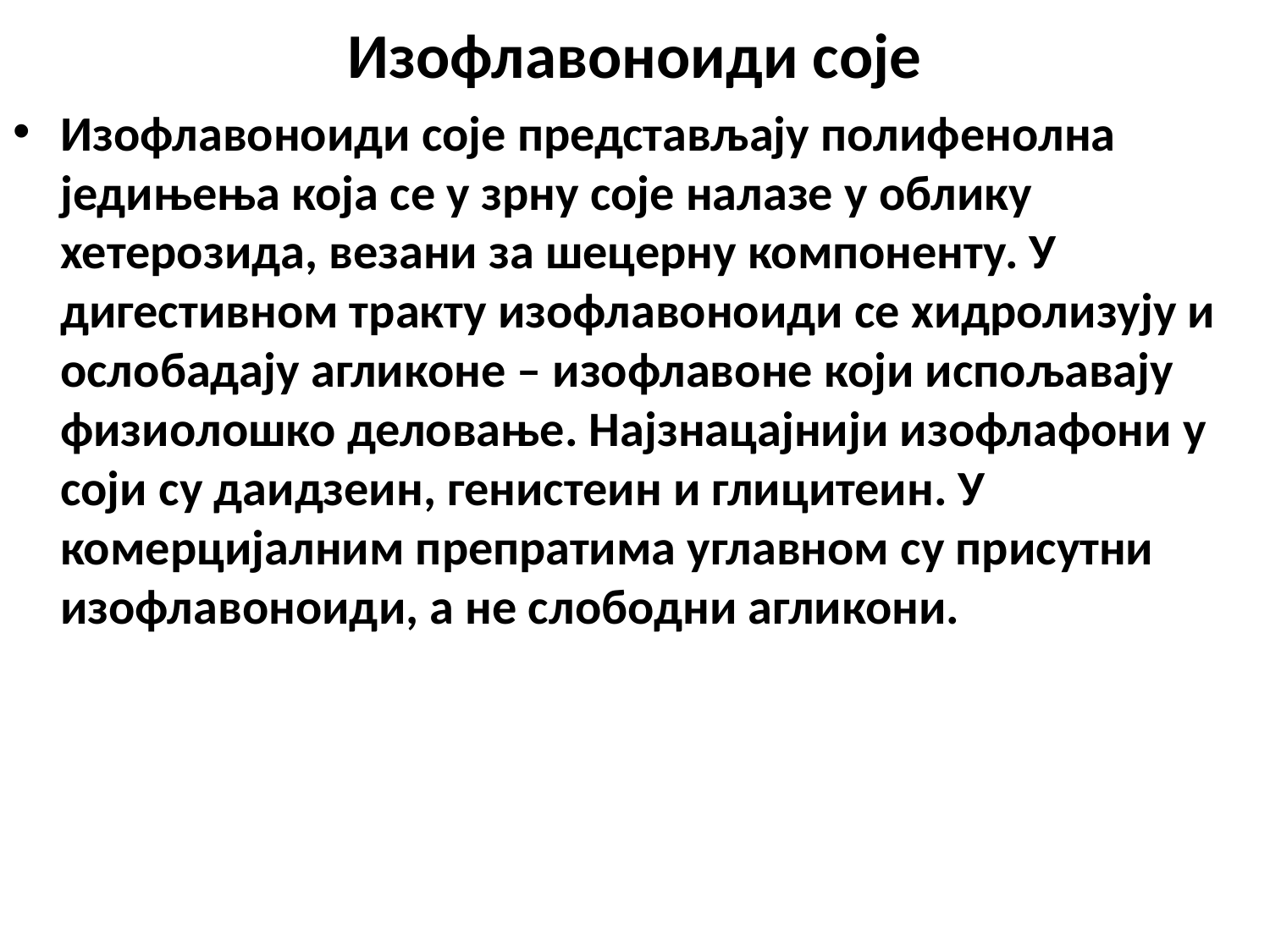

# Изофлавоноиди соје
Изофлавоноиди соје представљају полифенолна једињења која се у зрну соје налазе у облику хетерозида, везани за шецерну компоненту. У дигестивном тракту изофлавоноиди се хидролизују и ослобадају агликоне – изофлавоне који испољавају физиолошко деловање. Најзнацајнији изофлафони у соји су даидзеин, генистеин и глицитеин. У комерцијалним препратима углавном су присутни изофлавоноиди, а не слободни агликони.